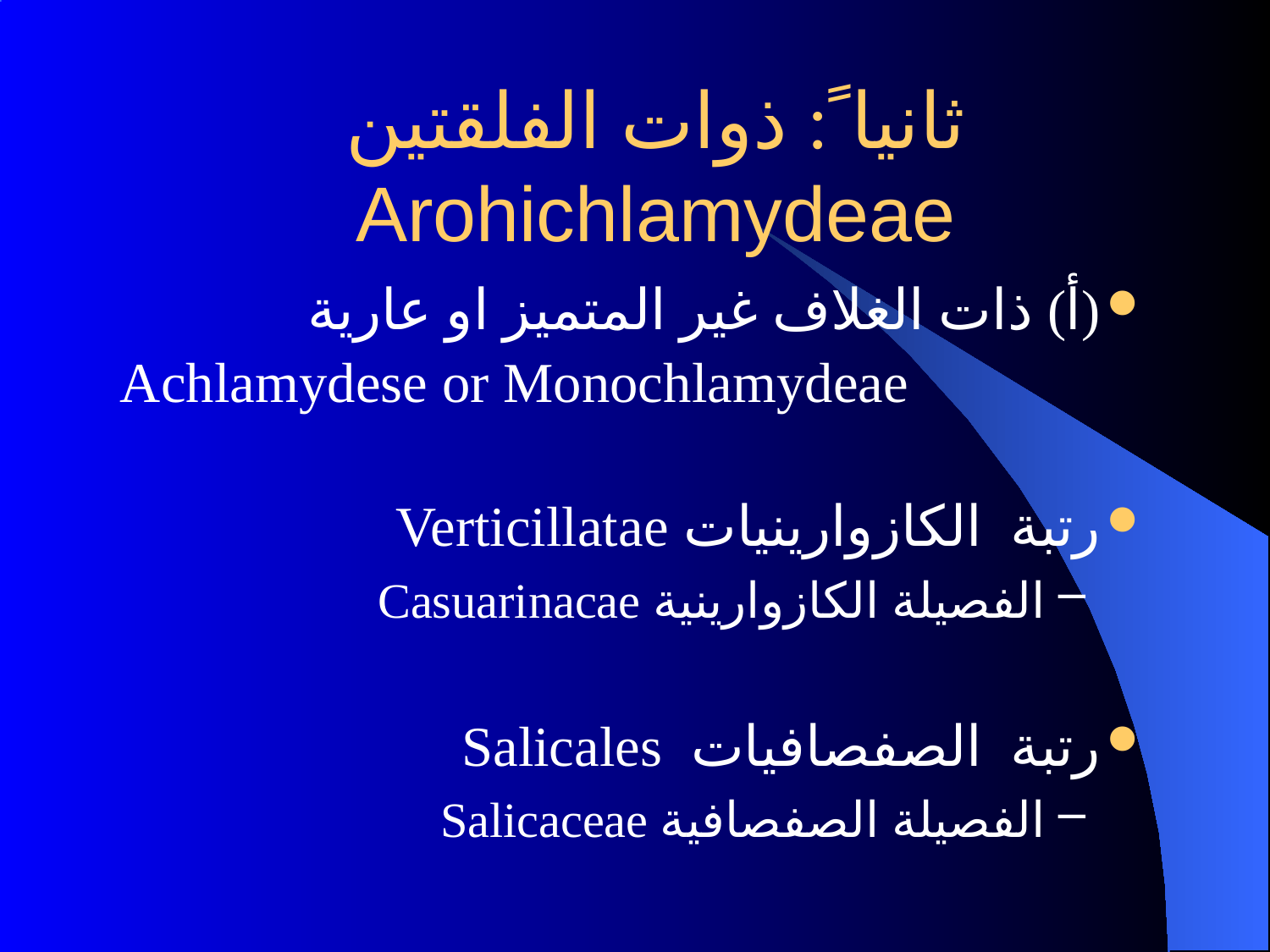

# ثانيا ً: ذوات الفلقتين Arohichlamydeae
(أ) ذات الغلاف غير المتميز او عارية
Achlamydese or Monochlamydeae

رتبة  الكازوارينيات Verticillatae
الفصيلة الكازوارينية Casuarinacae

رتبة  الصفصافيات  Salicales
الفصيلة الصفصافية Salicaceae